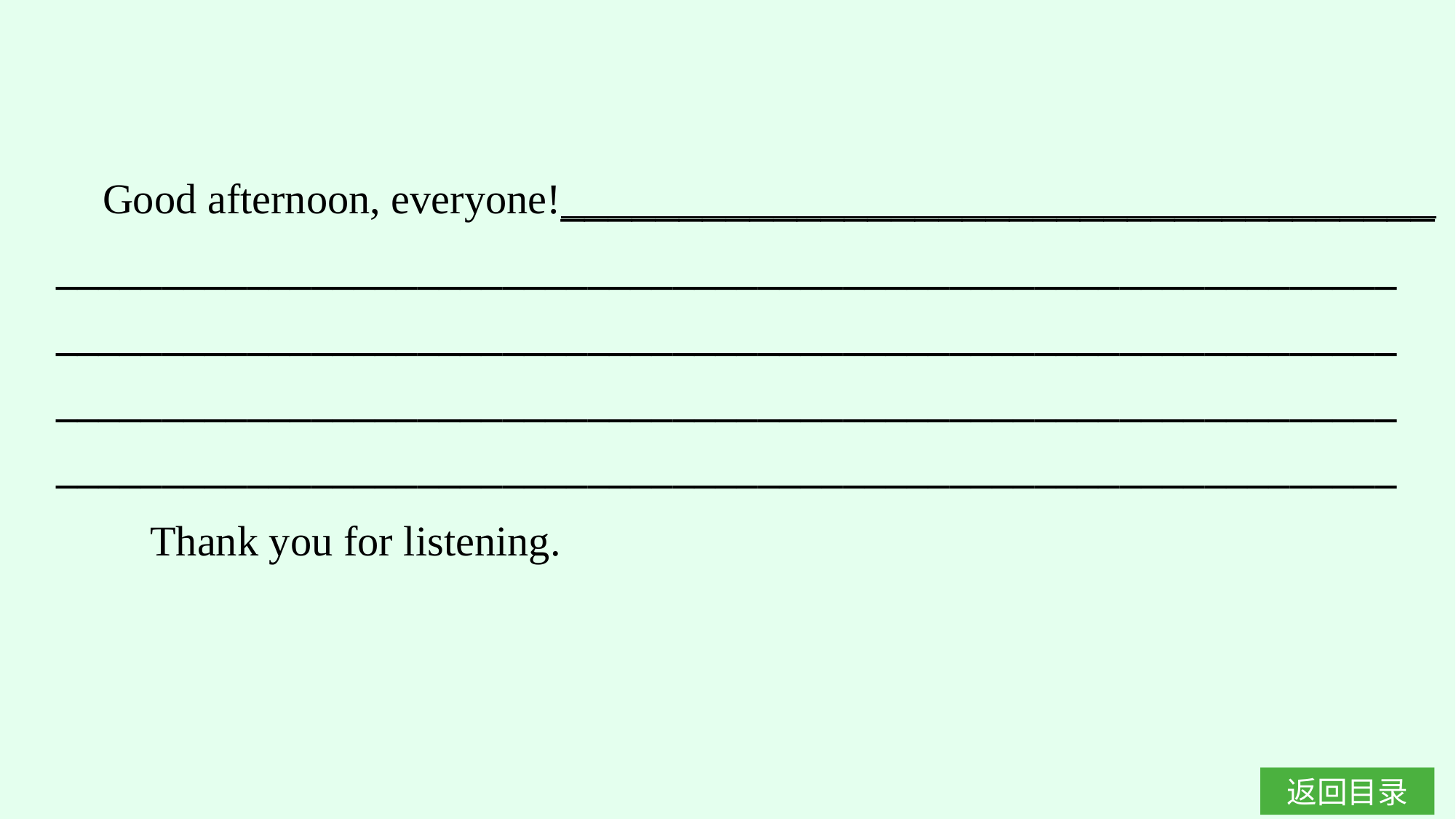

Good afternoon, everyone!_____________________________________
_______________________________________________________________
_______________________________________________________________
______________________________________________________________________________________________________________________________
Thank you for listening.